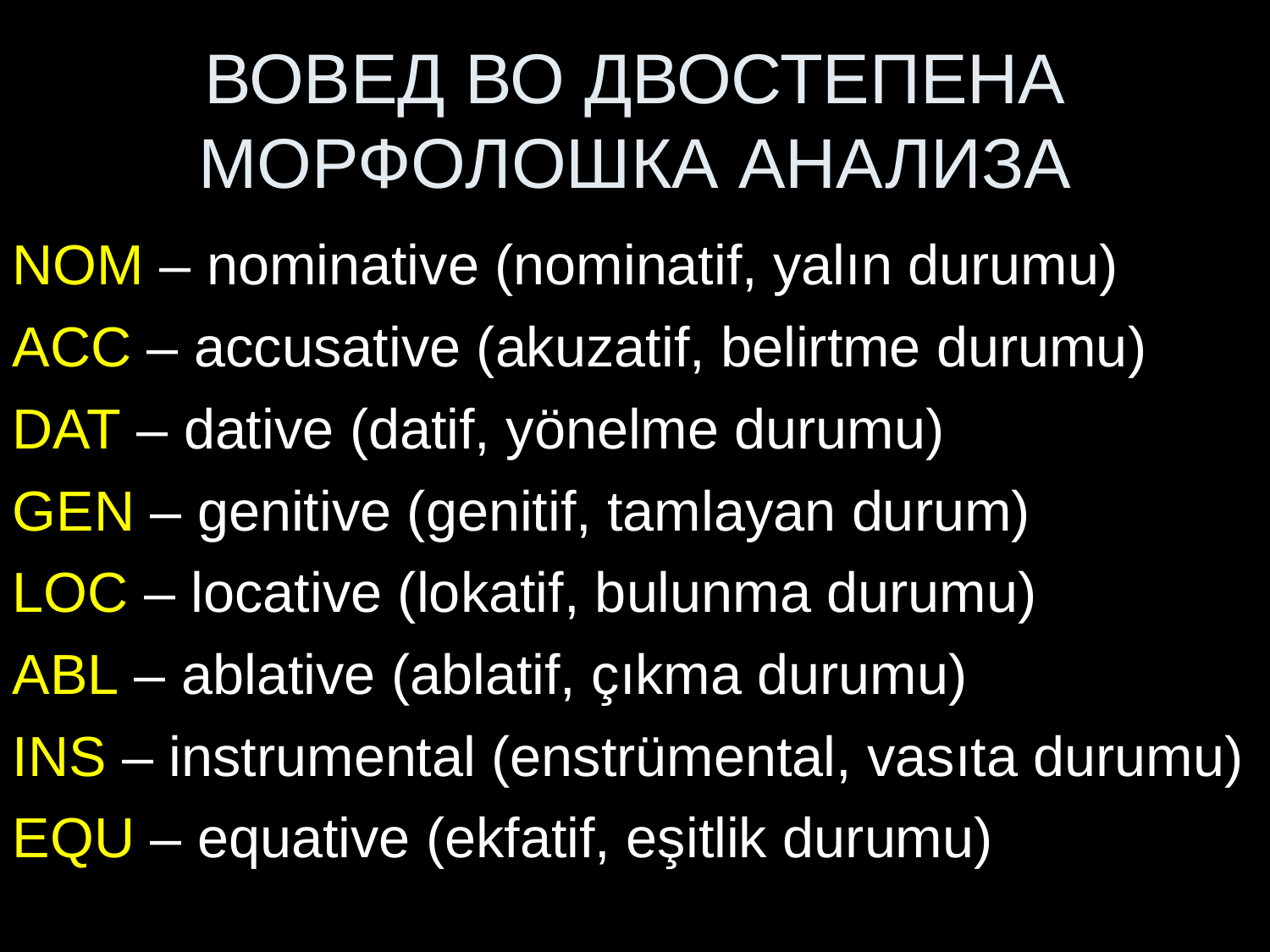

# ВОВЕД ВО ДВОСТЕПЕНА МОРФОЛОШКА АНАЛИЗА
NOM – nominative (nominatif, yalın durumu)
ACC – accusative (akuzatif, belirtme durumu)
DAT – dative (datif, yönelme durumu)
GEN – genitive (genitif, tamlayan durum)
LOC – locative (lokatif, bulunma durumu)
ABL – ablative (ablatif, çıkma durumu)
INS – instrumental (enstrümental, vasıta durumu)
EQU – equative (ekfatif, eşitlik durumu)